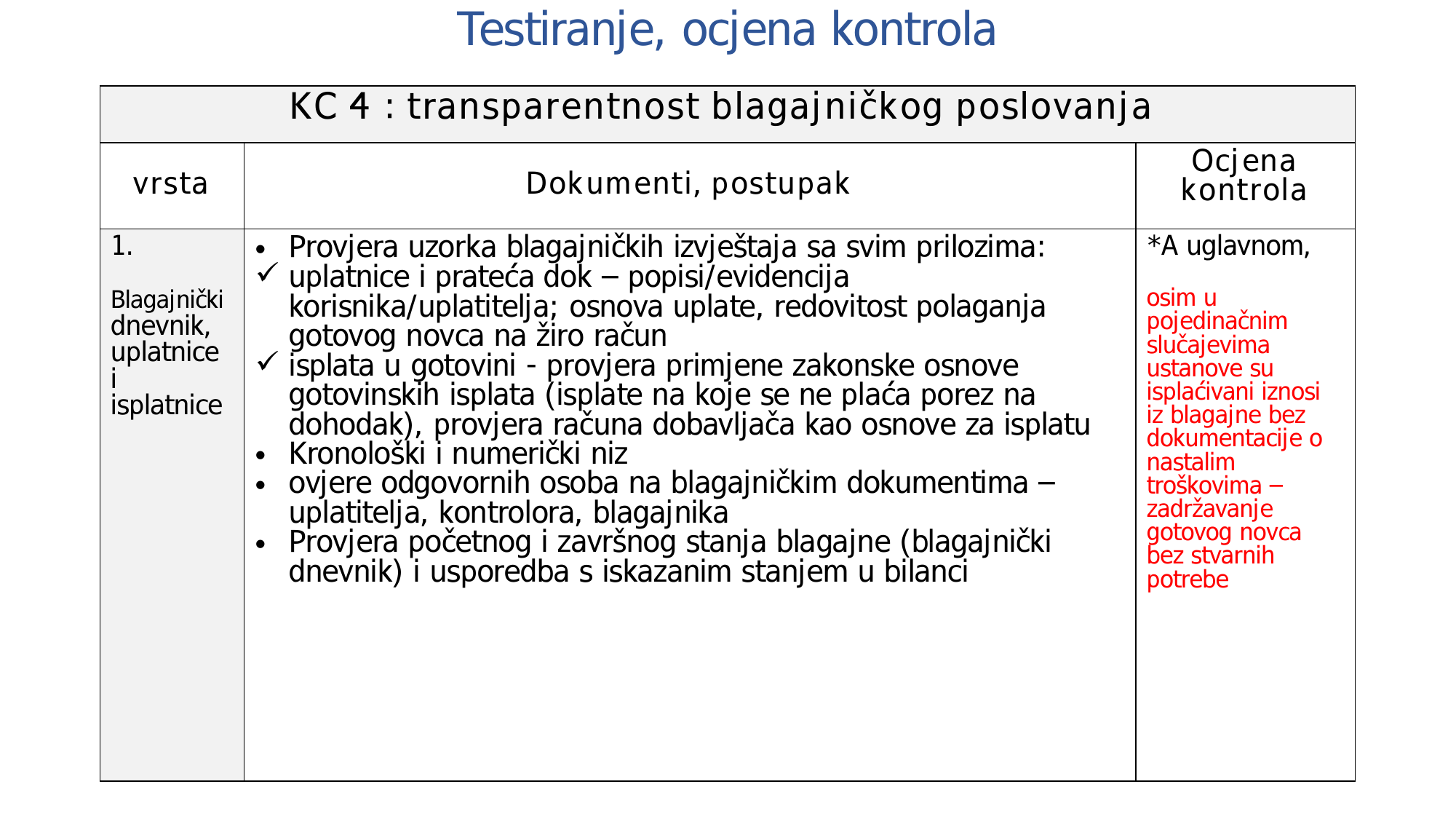

# Testiranje, ocjena kontrola
| KC 4 : transparentnost blagajničkog poslovanja |  |  |
| --- | --- | --- |
| vrsta | Dokumenti, postupak | Ocjena kontrola |
| 1. Blagajnički dnevnik, uplatnice i isplatnice | Provjera uzorka blagajničkih izvještaja sa svim prilozima: uplatnice i prateća dok – popisi/evidencija korisnika/uplatitelja; osnova uplate, redovitost polaganja gotovog novca na žiro račun isplata u gotovini - provjera primjene zakonske osnove gotovinskih isplata (isplate na koje se ne plaća porez na dohodak), provjera računa dobavljača kao osnove za isplatu Kronološki i numerički niz ovjere odgovornih osoba na blagajničkim dokumentima – uplatitelja, kontrolora, blagajnika Provjera početnog i završnog stanja blagajne (blagajnički dnevnik) i usporedba s iskazanim stanjem u bilanci | \*A uglavnom, osim u pojedinačnim slučajevima ustanove su isplaćivani iznosi iz blagajne bez dokumentacije o nastalim troškovima – zadržavanje gotovog novca bez stvarnih potrebe |